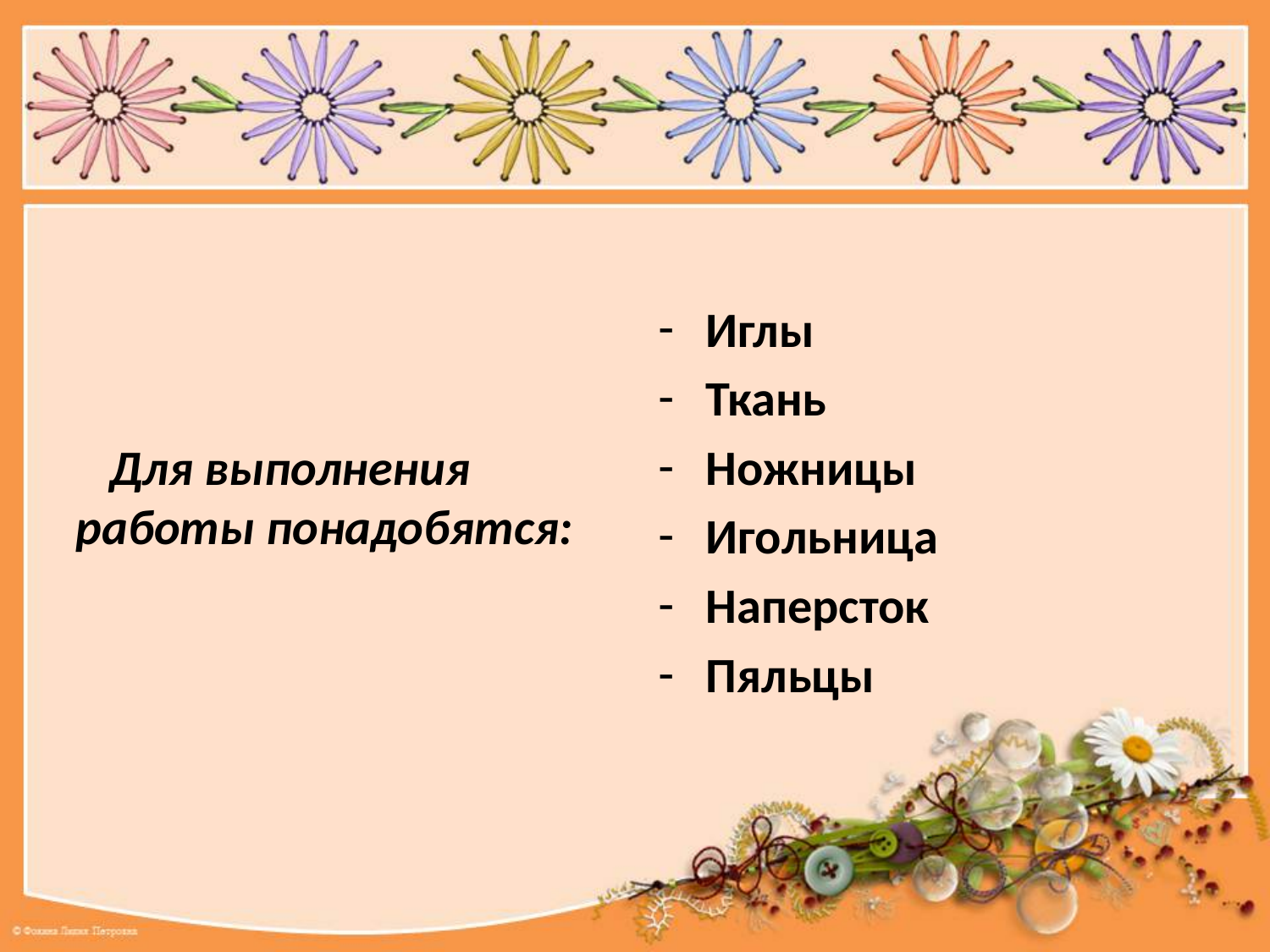

#

   Для выполнения работы понадобятся:

Иглы
Ткань
Ножницы
Игольница
Наперсток
Пяльцы